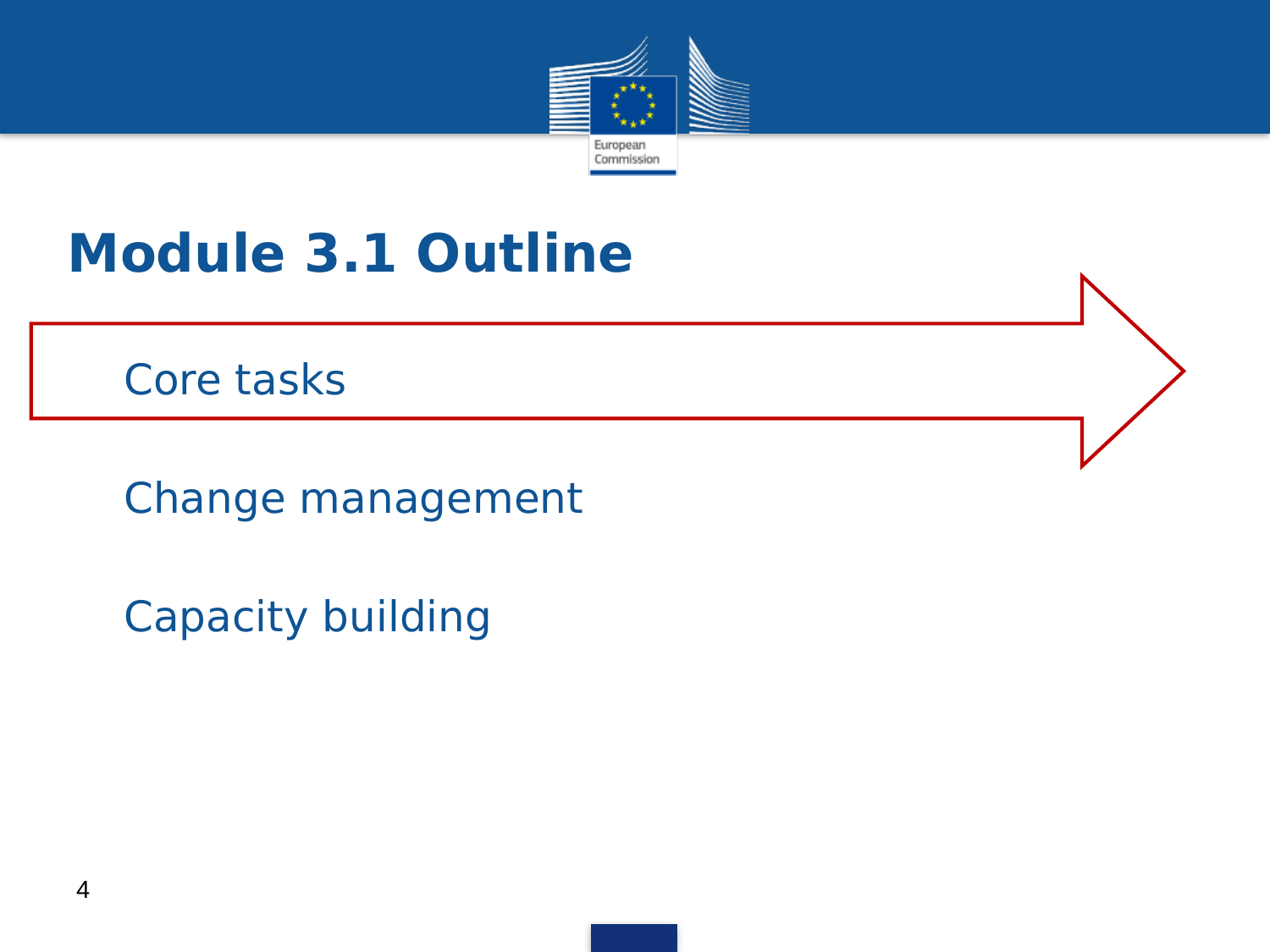

# Module 3.1 Outline

Core tasks

Change management

Capacity building

4